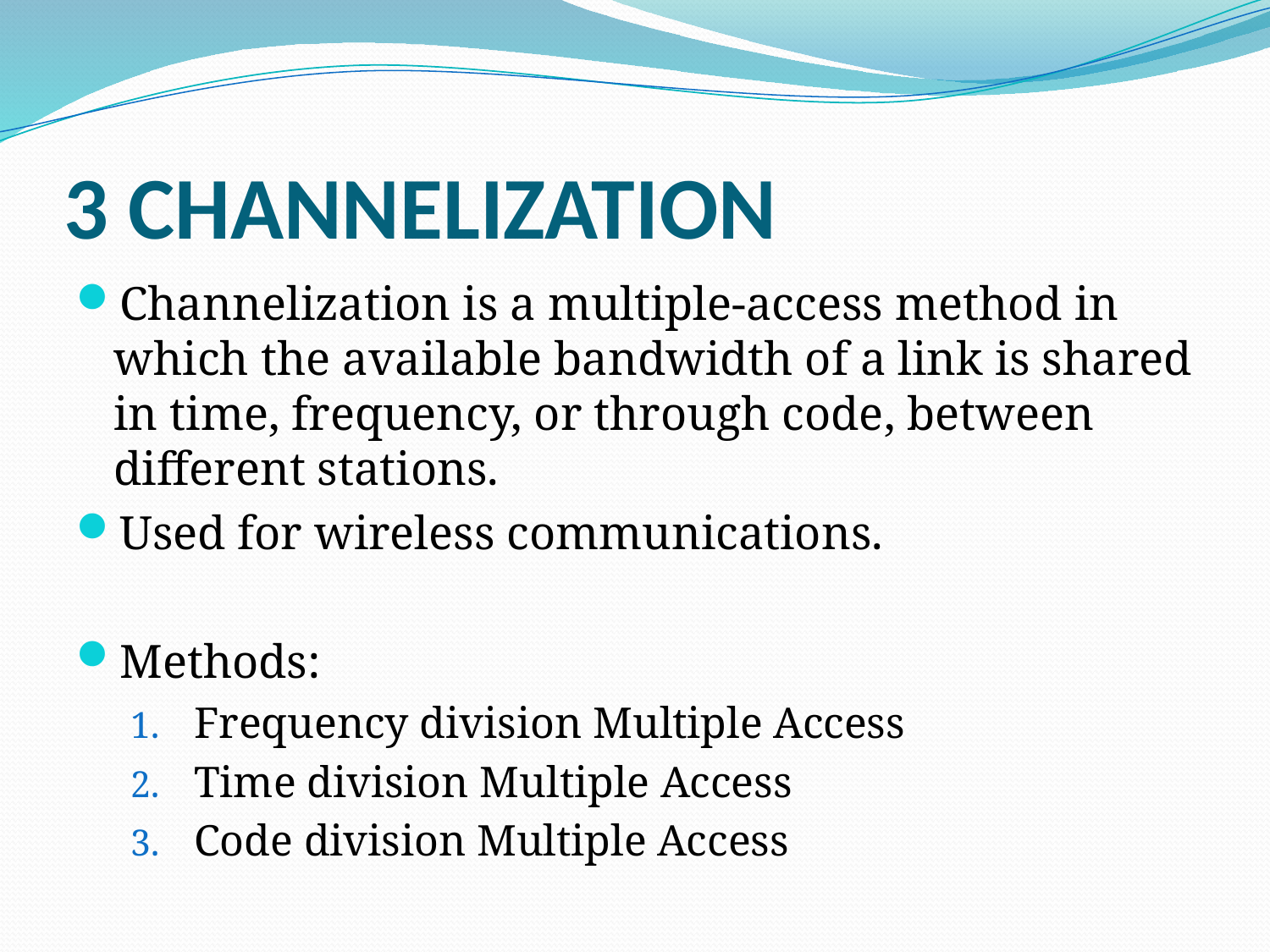

# 3 CHANNELIZATION
Channelization is a multiple-access method in which the available bandwidth of a link is shared in time, frequency, or through code, between different stations.
Used for wireless communications.

Methods:
Frequency division Multiple Access
Time division Multiple Access
Code division Multiple Access